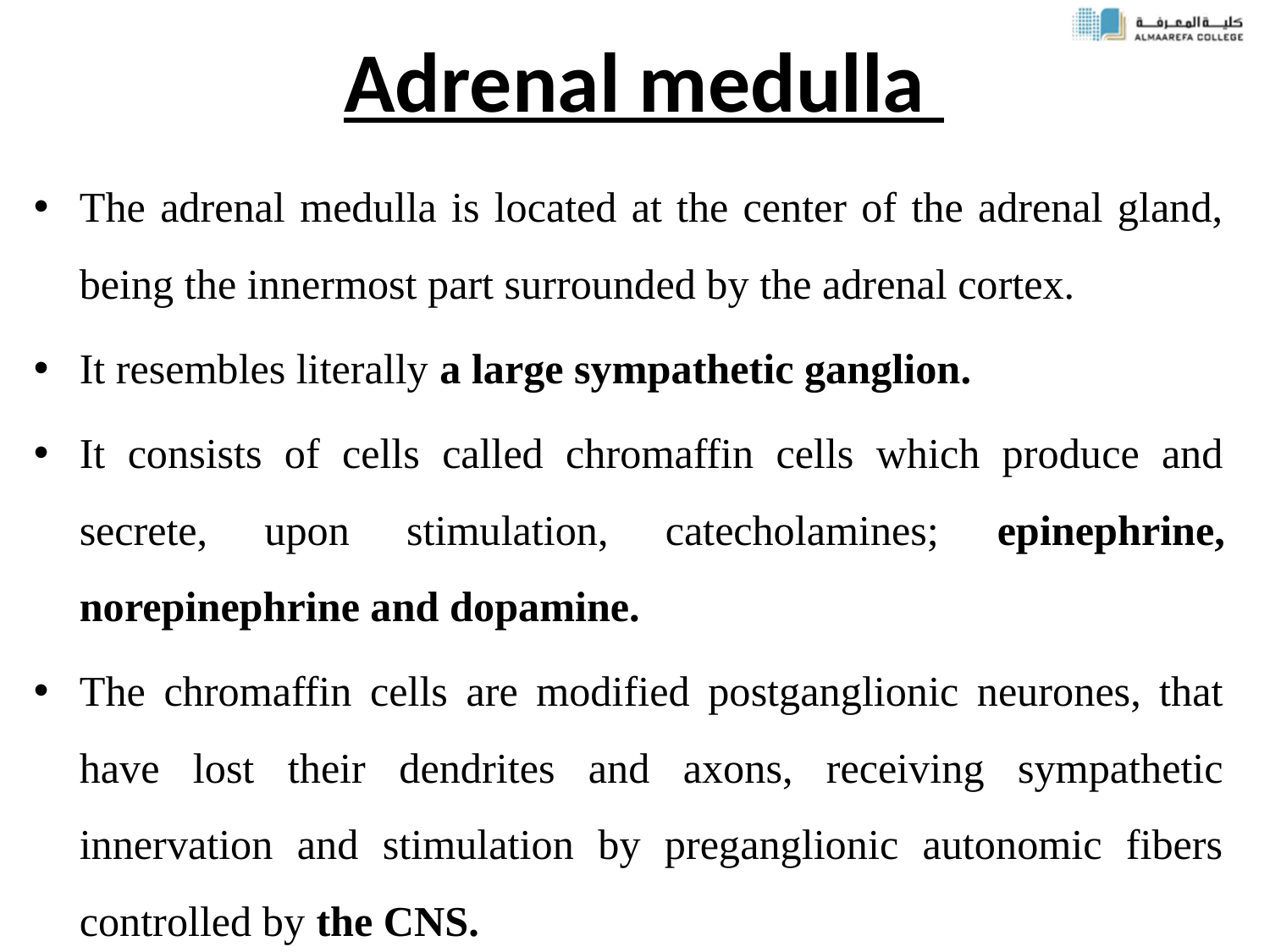

Adrenal medulla
The adrenal medulla is located at the center of the adrenal gland, being the innermost part surrounded by the adrenal cortex.
It resembles literally a large sympathetic ganglion.
It consists of cells called chromaffin cells which produce and secrete, upon stimulation, catecholamines; epinephrine, norepinephrine and dopamine.
The chromaffin cells are modified postganglionic neurones, that have lost their dendrites and axons, receiving sympathetic innervation and stimulation by preganglionic autonomic fibers controlled by the CNS.